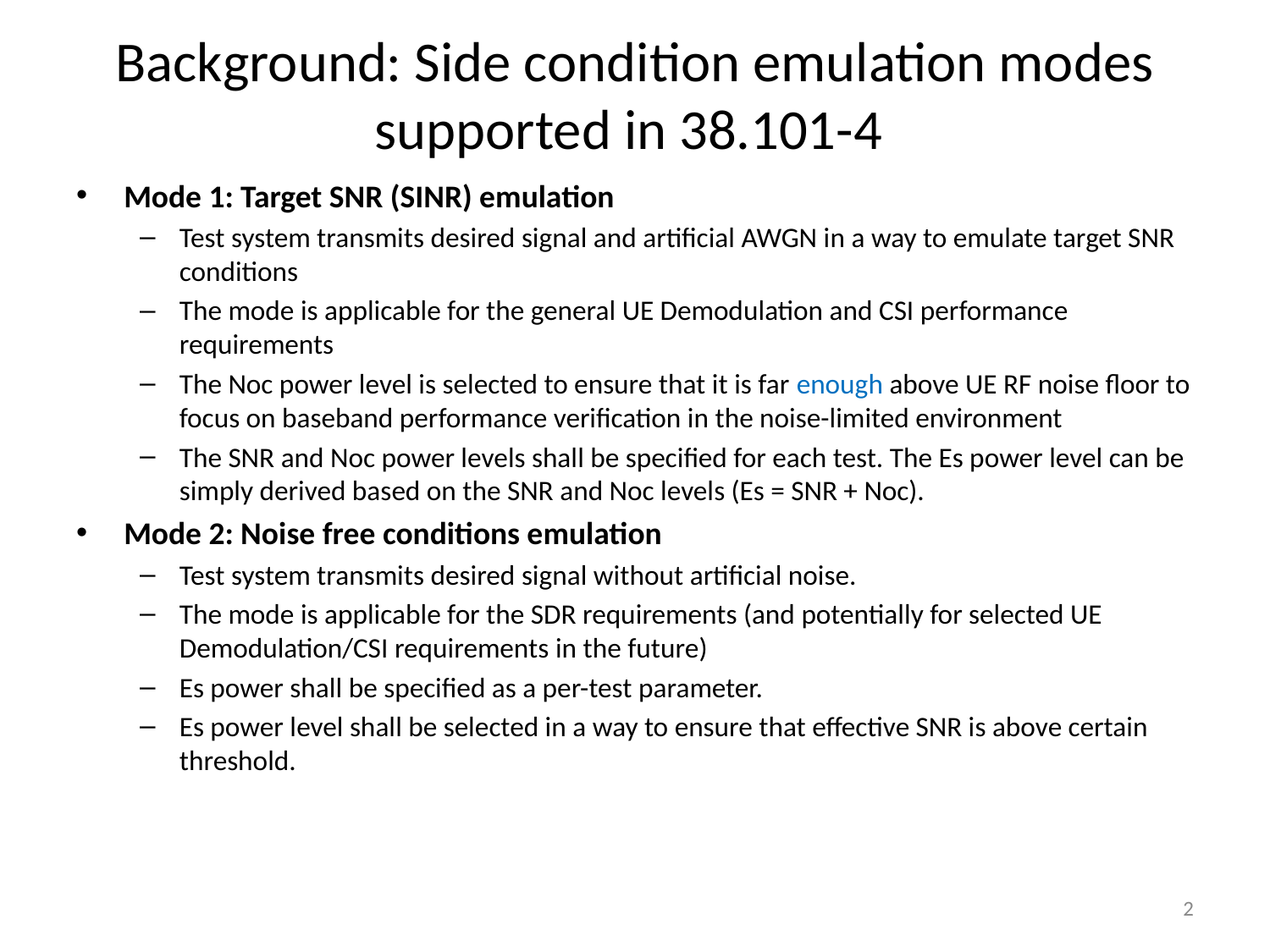

# Background: Side condition emulation modes supported in 38.101-4
Mode 1: Target SNR (SINR) emulation
Test system transmits desired signal and artificial AWGN in a way to emulate target SNR conditions
The mode is applicable for the general UE Demodulation and CSI performance requirements
The Noc power level is selected to ensure that it is far enough above UE RF noise floor to focus on baseband performance verification in the noise-limited environment
The SNR and Noc power levels shall be specified for each test. The Es power level can be simply derived based on the SNR and Noc levels (Es = SNR + Noc).
Mode 2: Noise free conditions emulation
Test system transmits desired signal without artificial noise.
The mode is applicable for the SDR requirements (and potentially for selected UE Demodulation/CSI requirements in the future)
Es power shall be specified as a per-test parameter.
Es power level shall be selected in a way to ensure that effective SNR is above certain threshold.

2